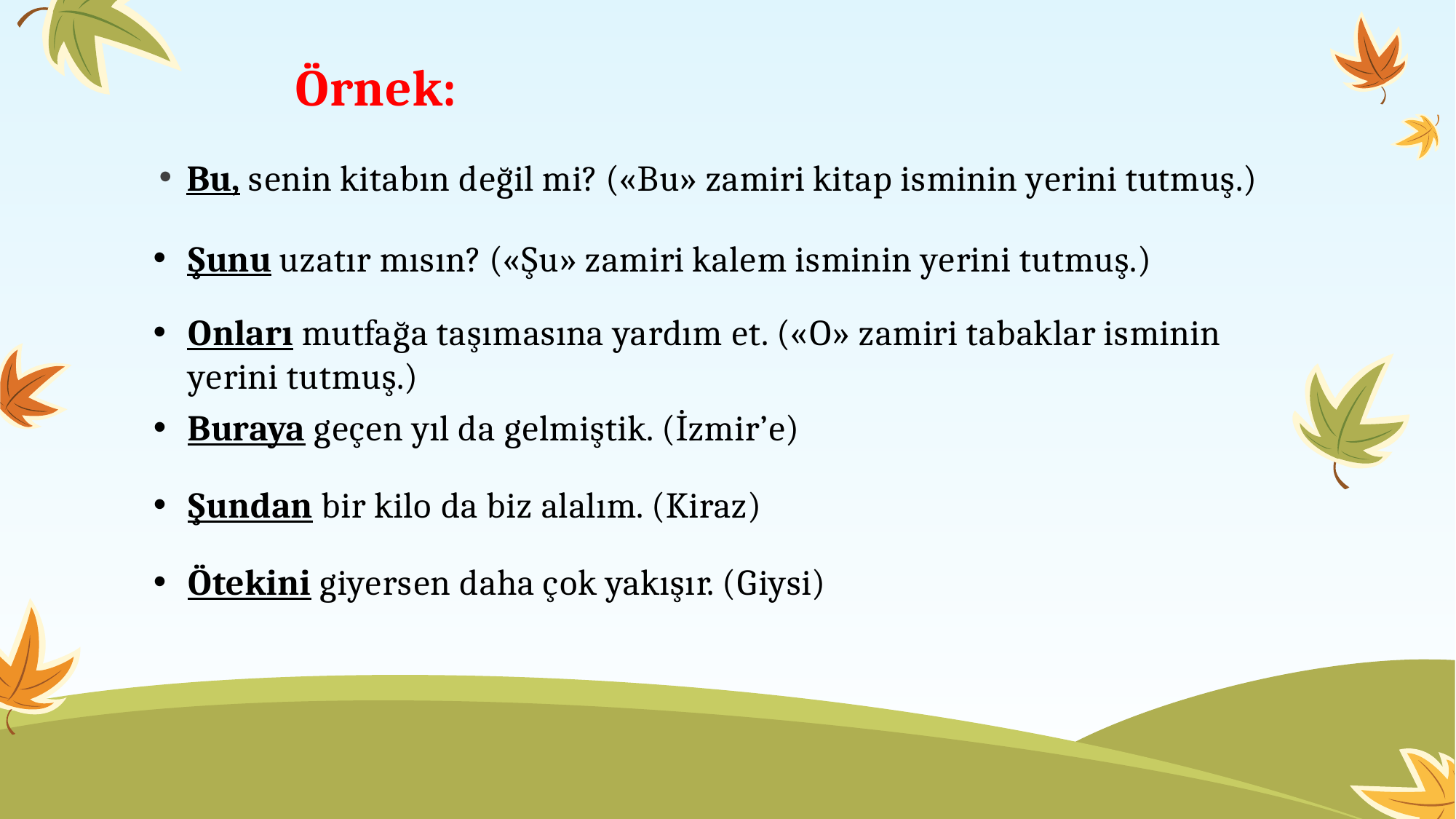

# Örnek:
Bu, senin kitabın değil mi? («Bu» zamiri kitap isminin yerini tutmuş.)
Şunu uzatır mısın? («Şu» zamiri kalem isminin yerini tutmuş.)

Onları mutfağa taşımasına yardım et. («O» zamiri tabaklar isminin yerini tutmuş.)

Buraya geçen yıl da gelmiştik. (İzmir’e)

Şundan bir kilo da biz alalım. (Kiraz)
Ötekini giyersen daha çok yakışır. (Giysi)